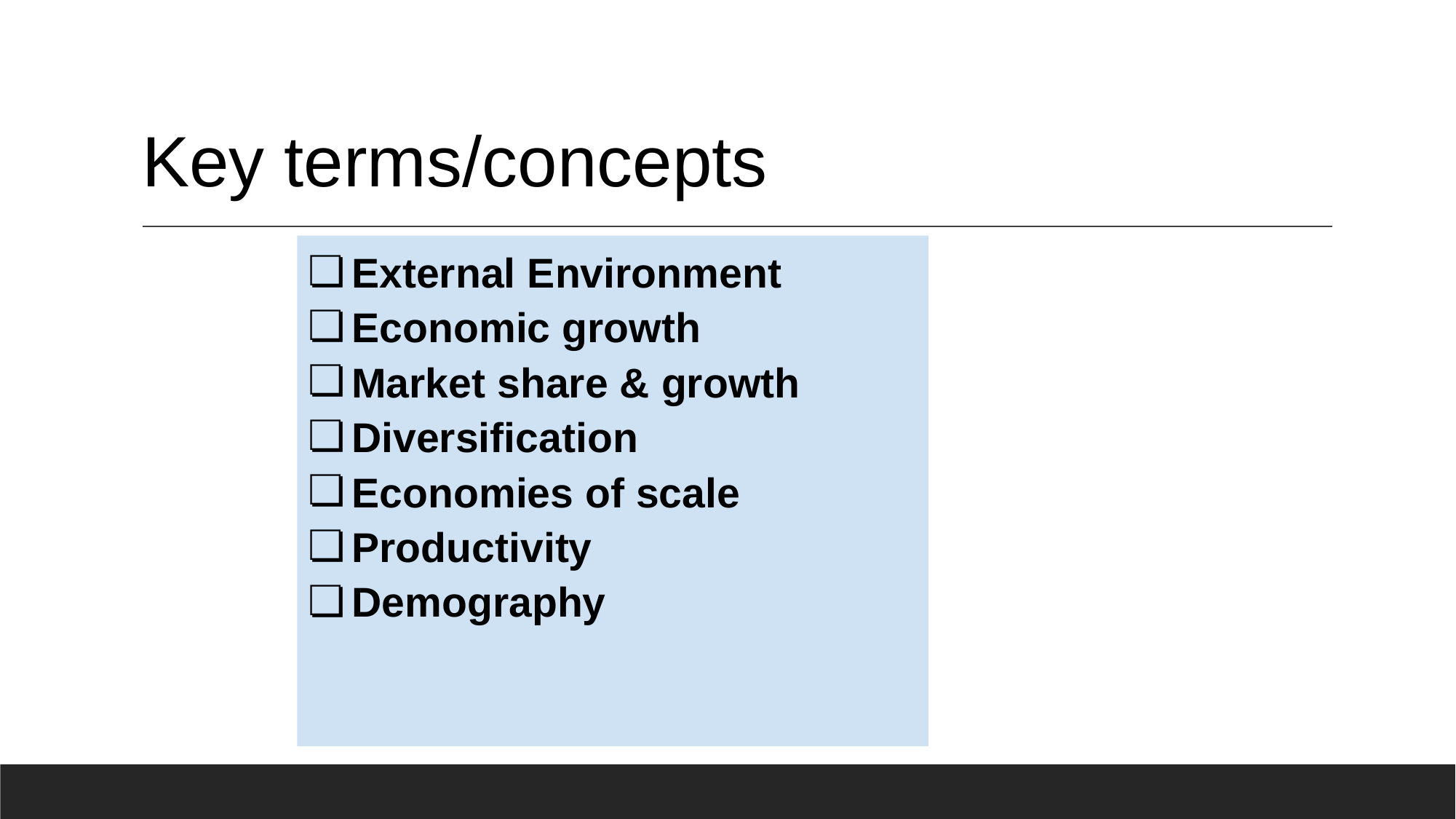

# Key terms/concepts
External Environment
Economic growth
Market share & growth
Diversification
Economies of scale
Productivity
Demography